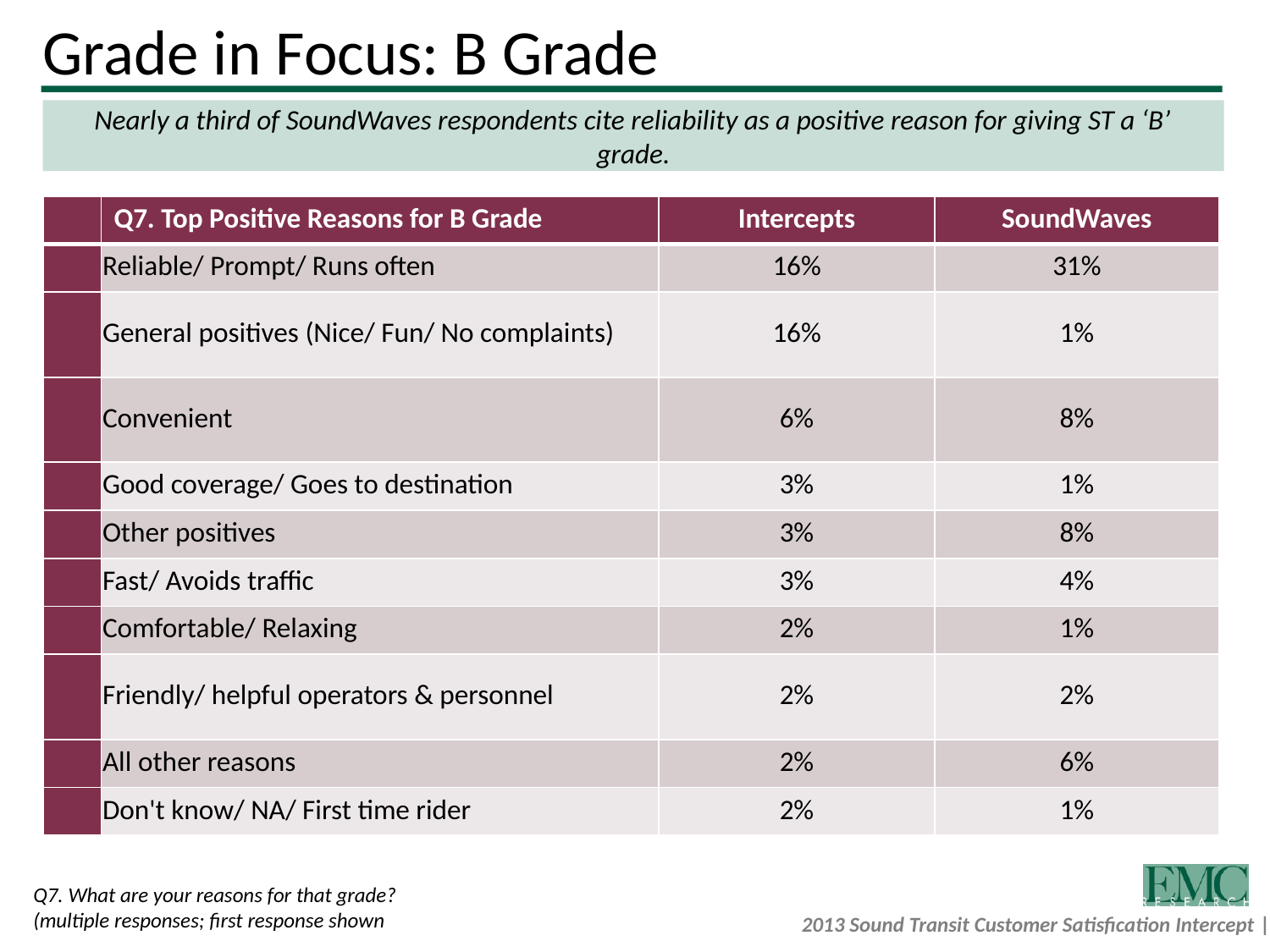

# Grade in Focus: B Grade
Nearly a third of SoundWaves respondents cite reliability as a positive reason for giving ST a ‘B’ grade.
|  | Q7. Top Positive Reasons for B Grade | Intercepts | SoundWaves |
| --- | --- | --- | --- |
|  | Reliable/ Prompt/ Runs often | 16% | 31% |
|  | General positives (Nice/ Fun/ No complaints) | 16% | 1% |
|  | Convenient | 6% | 8% |
|  | Good coverage/ Goes to destination | 3% | 1% |
|  | Other positives | 3% | 8% |
|  | Fast/ Avoids traffic | 3% | 4% |
|  | Comfortable/ Relaxing | 2% | 1% |
|  | Friendly/ helpful operators & personnel | 2% | 2% |
|  | All other reasons | 2% | 6% |
|  | Don't know/ NA/ First time rider | 2% | 1% |

### Chart

| Category |
|---|
Q7. What are your reasons for that grade?
(multiple responses; first response shown